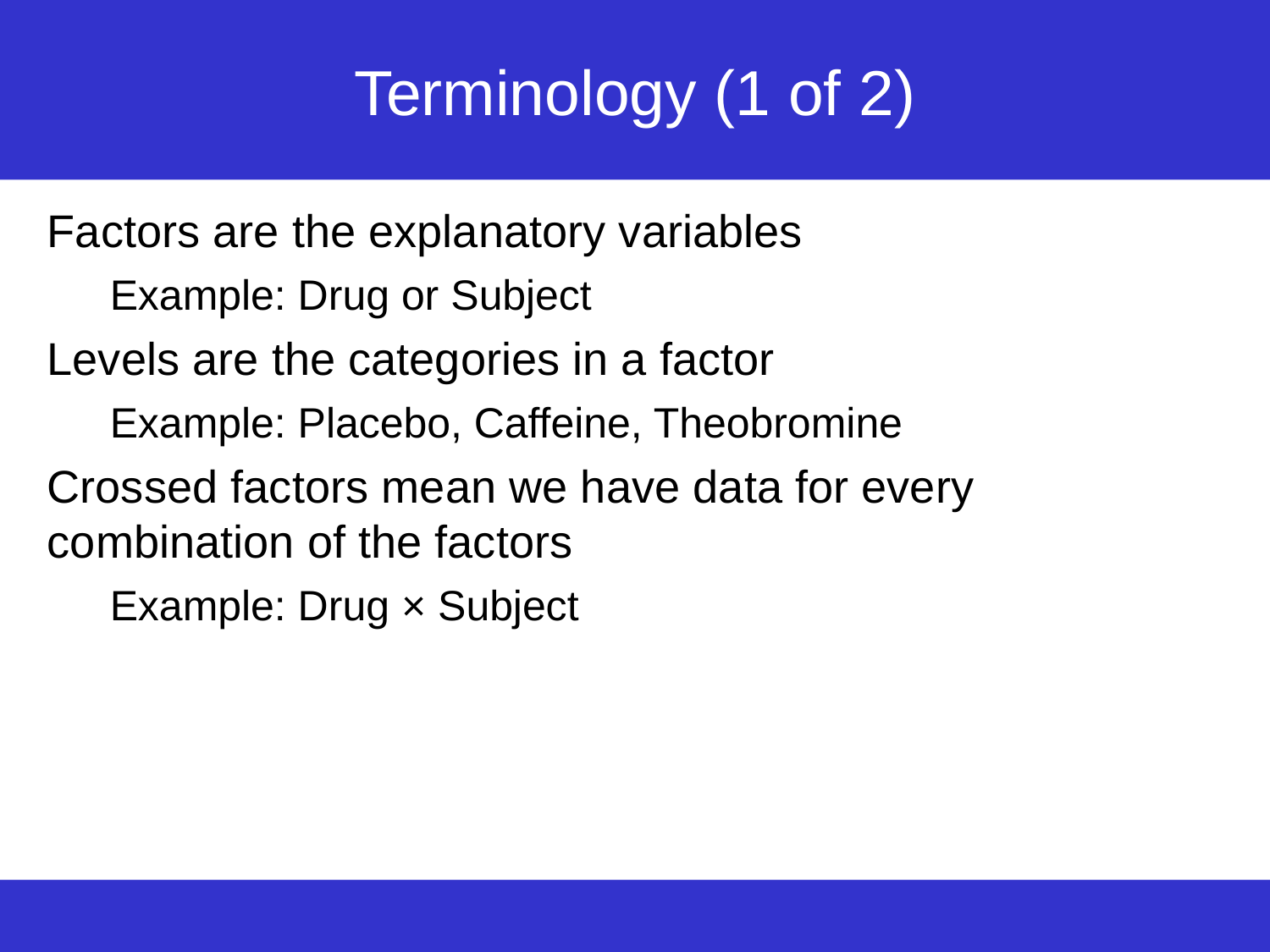

# Terminology (1 of 2)
Factors are the explanatory variables
Example: Drug or Subject
Levels are the categories in a factor
Example: Placebo, Caffeine, Theobromine
Crossed factors mean we have data for every combination of the factors
Example: Drug × Subject